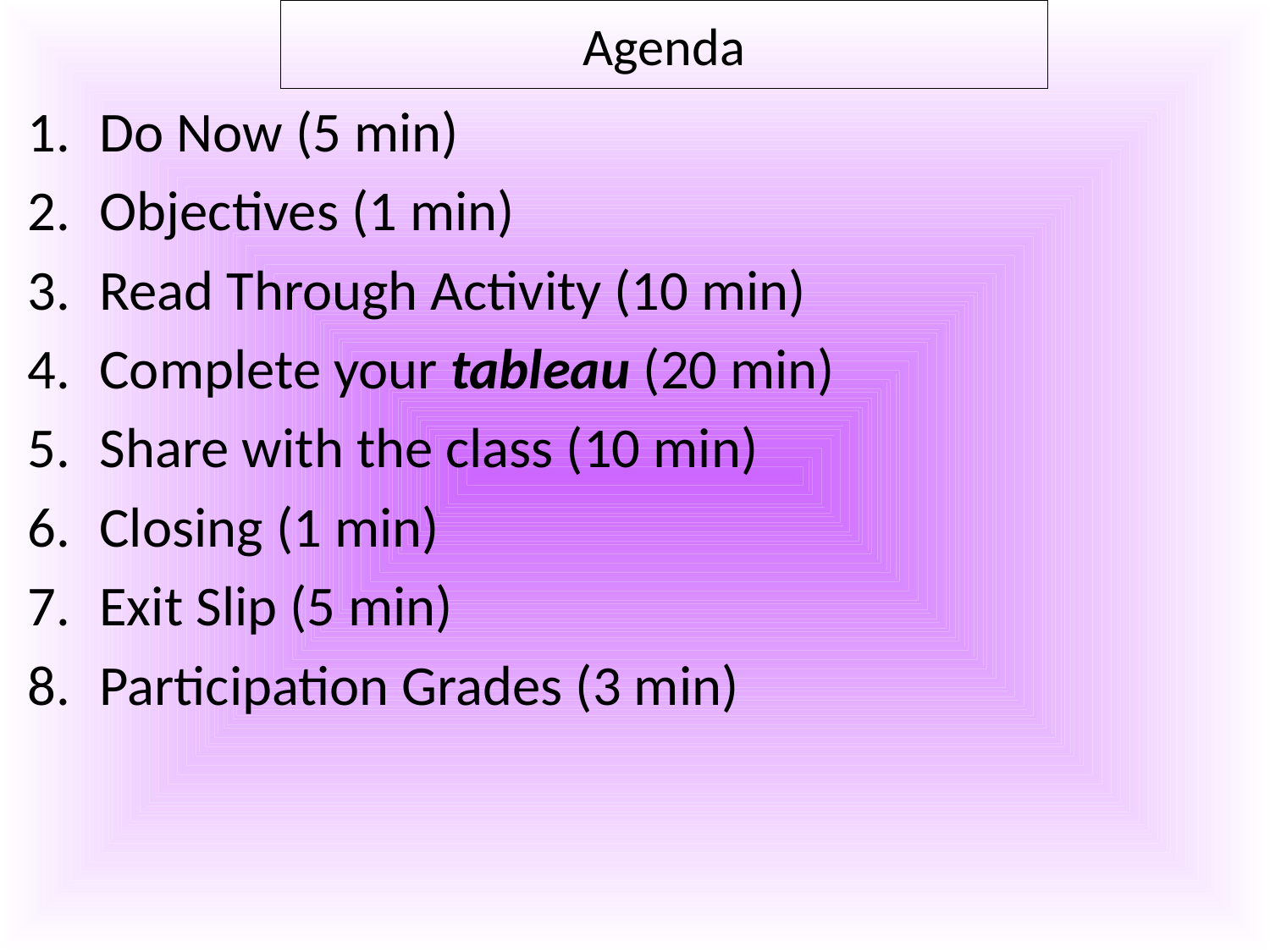

Agenda
Do Now (5 min)
Objectives (1 min)
Read Through Activity (10 min)
Complete your tableau (20 min)
Share with the class (10 min)
Closing (1 min)
Exit Slip (5 min)
Participation Grades (3 min)